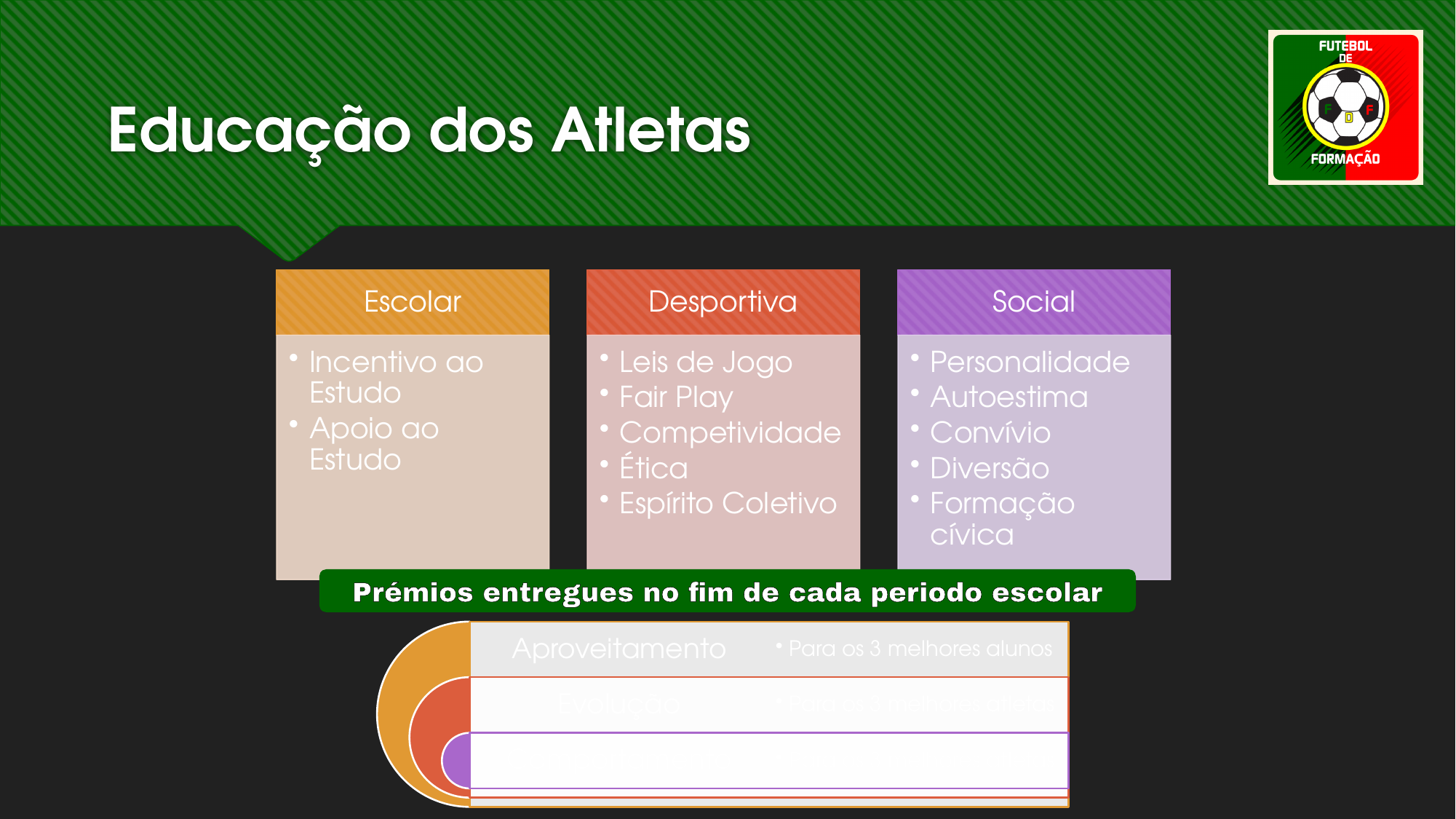

# Educação dos Atletas
Escolar
Incentivo ao Estudo
Apoio ao Estudo
Desportiva
Leis de Jogo
Fair Play
Competividade
Ética
Espírito Coletivo
Social
Personalidade
Autoestima
Convívio
Diversão
Formação cívica
Prémios entregues no fim de cada periodo escolar
Aproveitamento
Evolução
Comportamento
Para os 3 melhores alunos
Para os 3 melhores atletas
Para os 3 melhores atletas